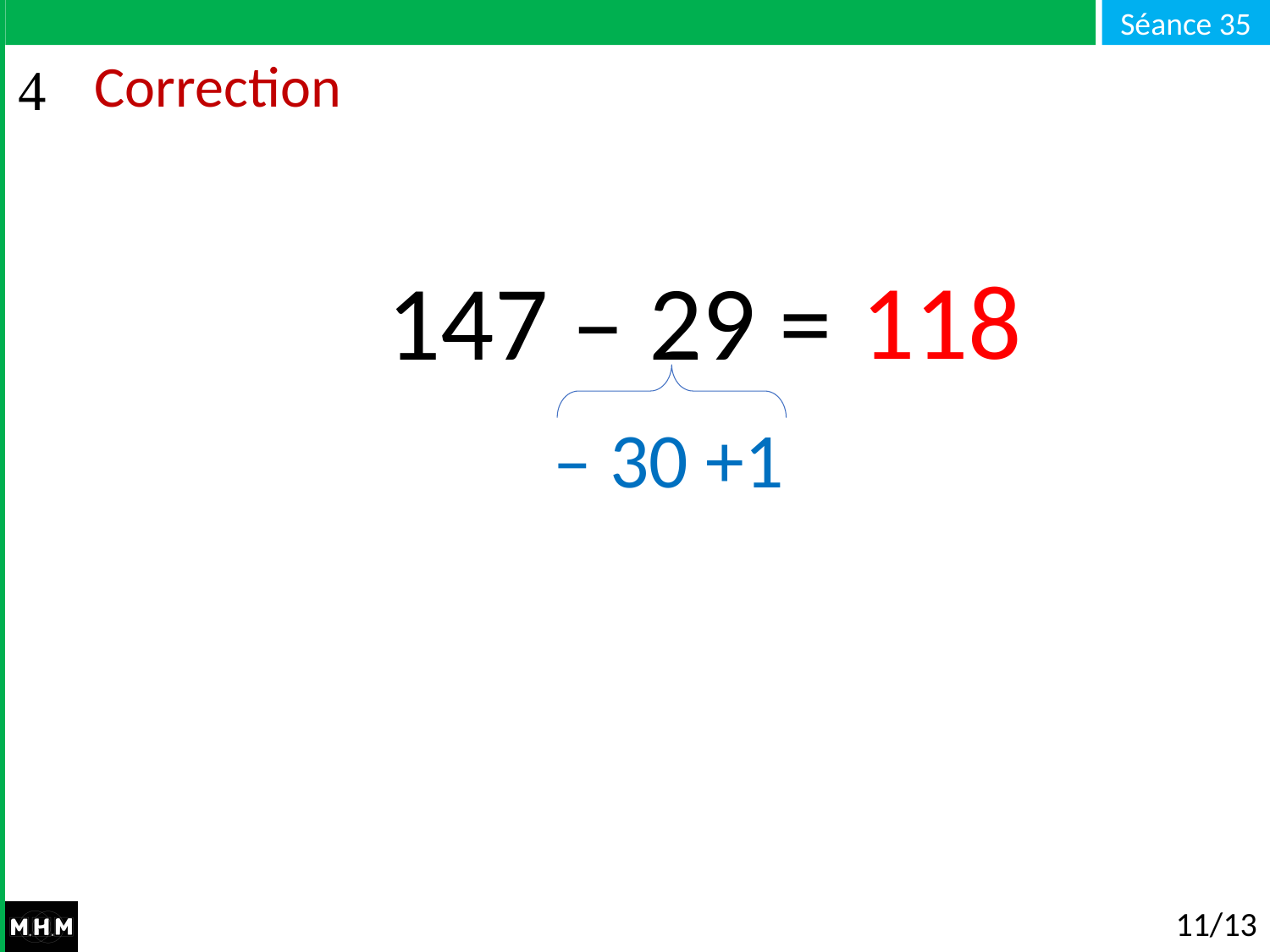

# Correction
118
147 – 29 =

– 30 +1
11/13